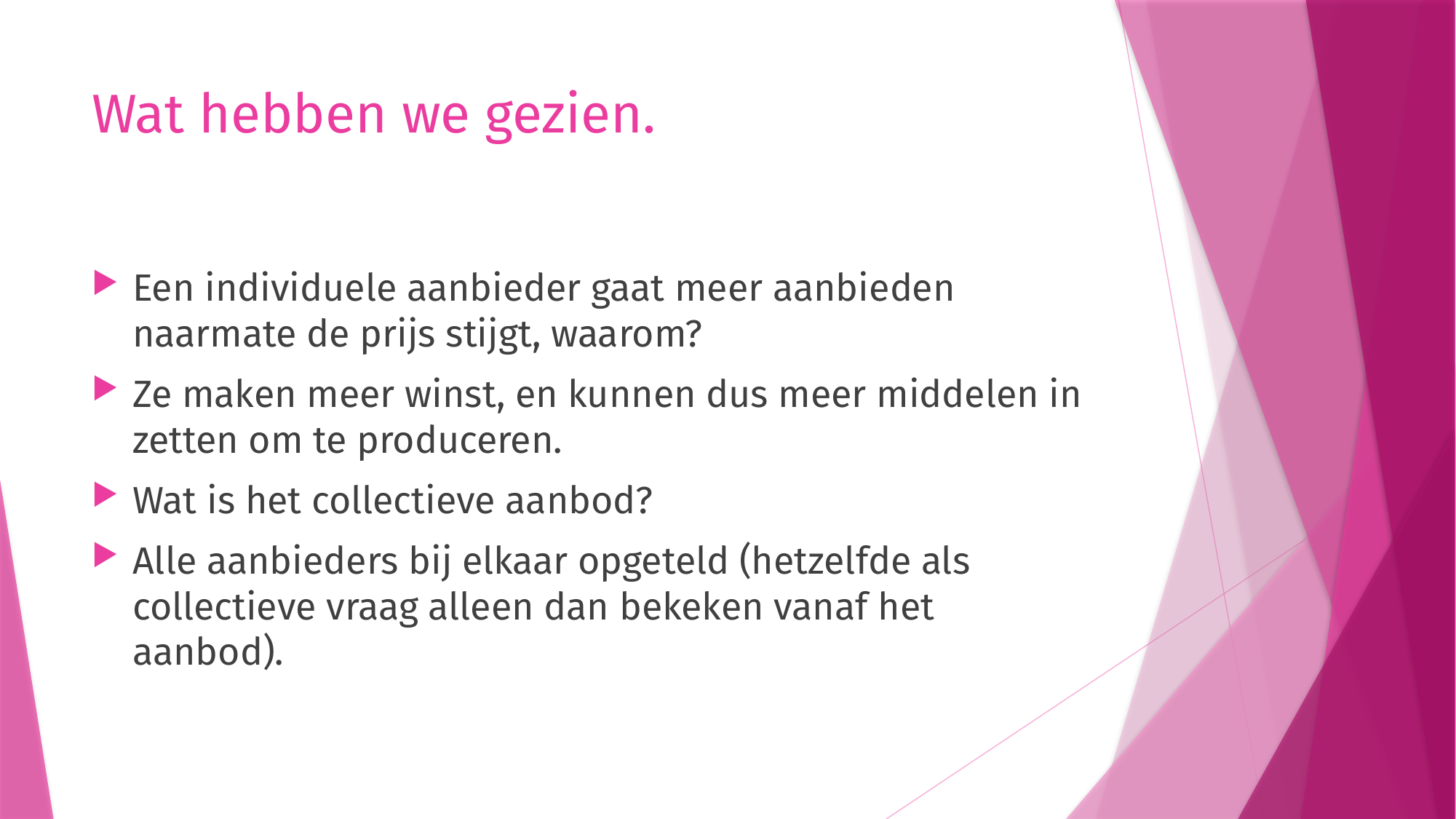

# Wat hebben we gezien.
Een individuele aanbieder gaat meer aanbieden naarmate de prijs stijgt, waarom?
Ze maken meer winst, en kunnen dus meer middelen in zetten om te produceren.
Wat is het collectieve aanbod?
Alle aanbieders bij elkaar opgeteld (hetzelfde als collectieve vraag alleen dan bekeken vanaf het aanbod).